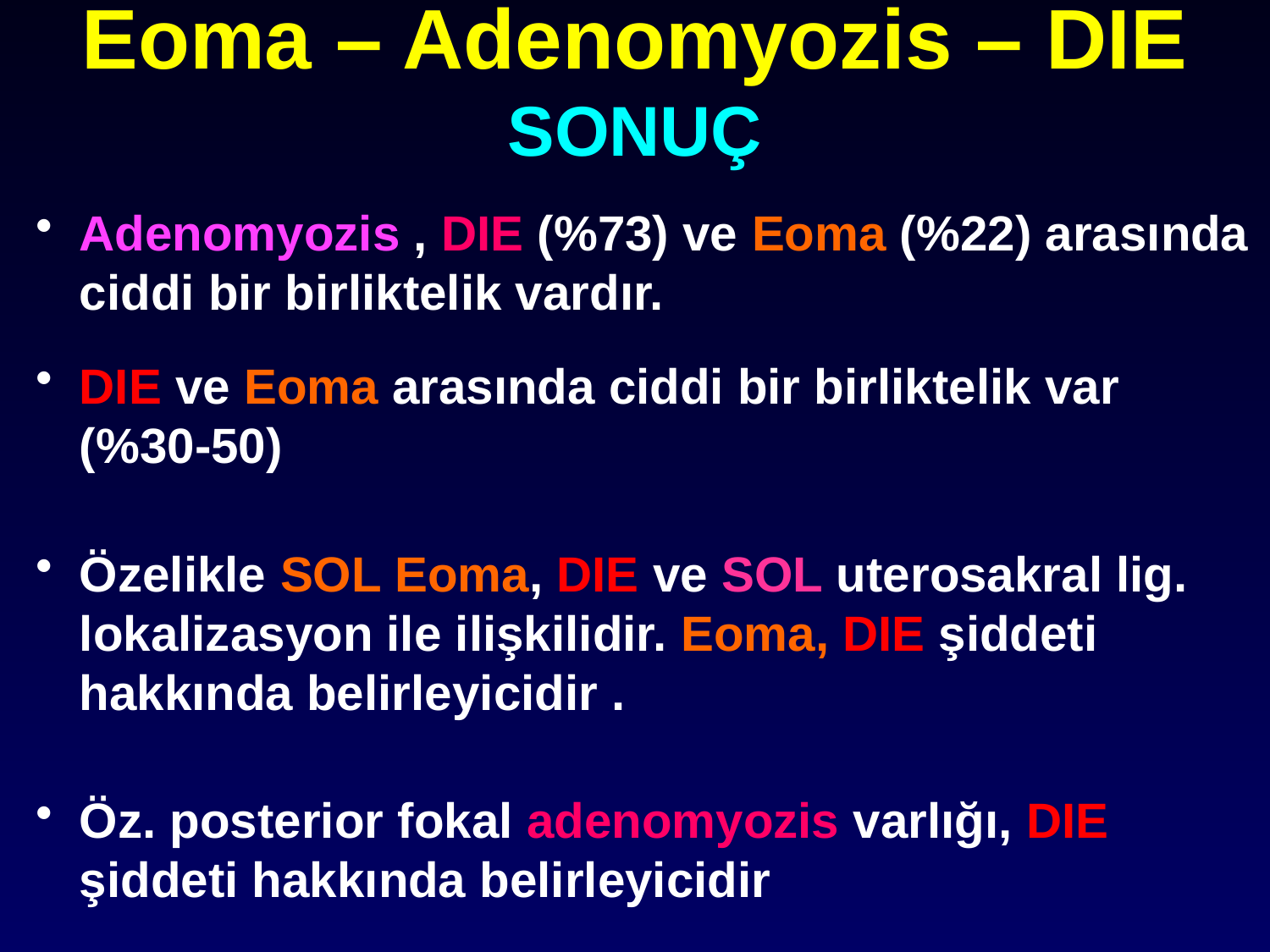

# Eoma – Adenomyozis – DIE SONUÇ
Adenomyozis , DIE (%73) ve Eoma (%22) arasında ciddi bir birliktelik vardır.

DIE ve Eoma arasında ciddi bir birliktelik var (%30-50)

Özelikle SOL Eoma, DIE ve SOL uterosakral lig. lokalizasyon ile ilişkilidir. Eoma, DIE şiddeti hakkında belirleyicidir .

Öz. posterior fokal adenomyozis varlığı, DIE şiddeti hakkında belirleyicidir